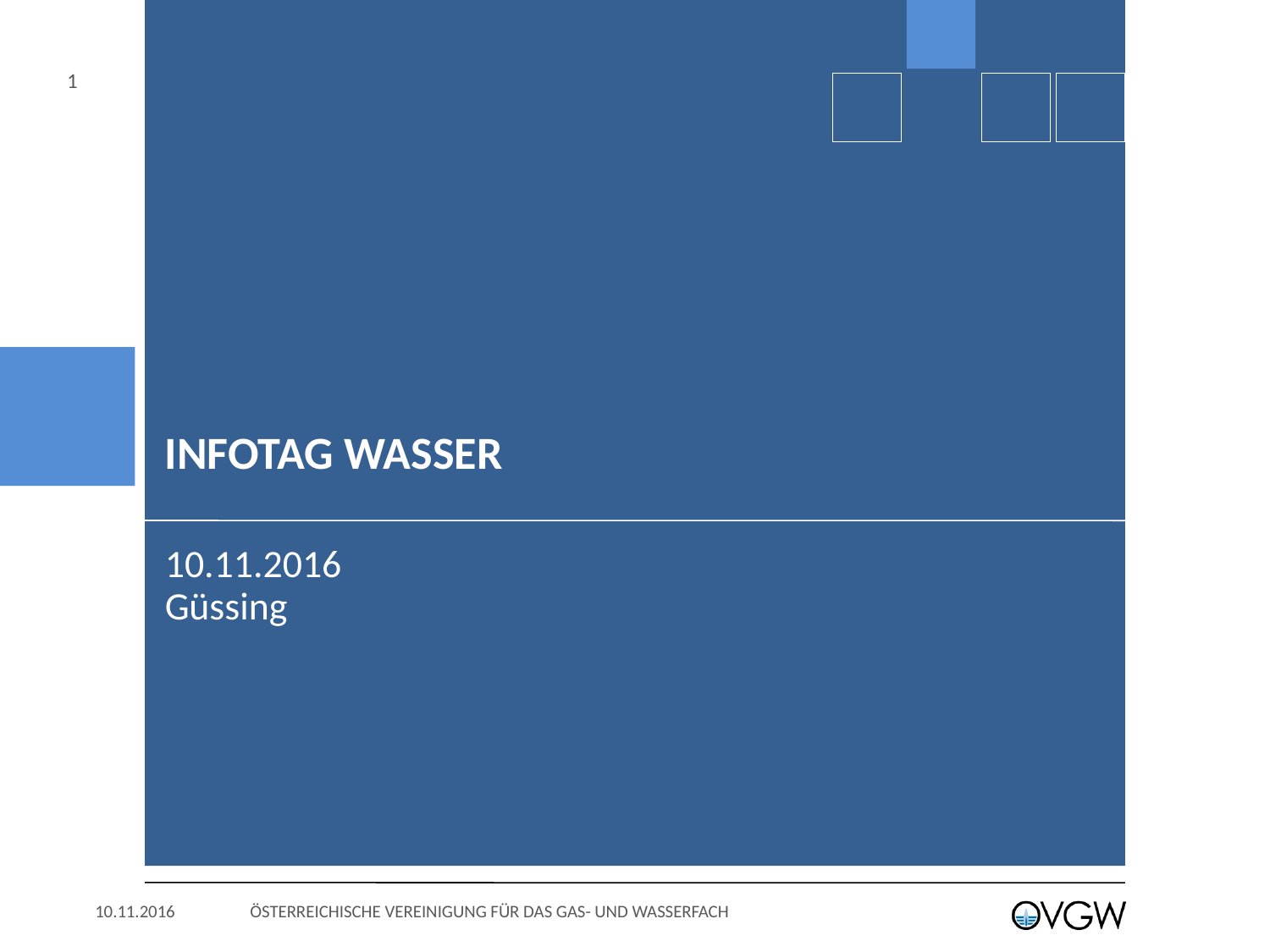

1
# INFOTAG WASSER
10.11.2016
Güssing
ÖSTERREICHISCHE VEREINIGUNG FÜR DAS GAS- UND WASSERFACH
10.11.2016